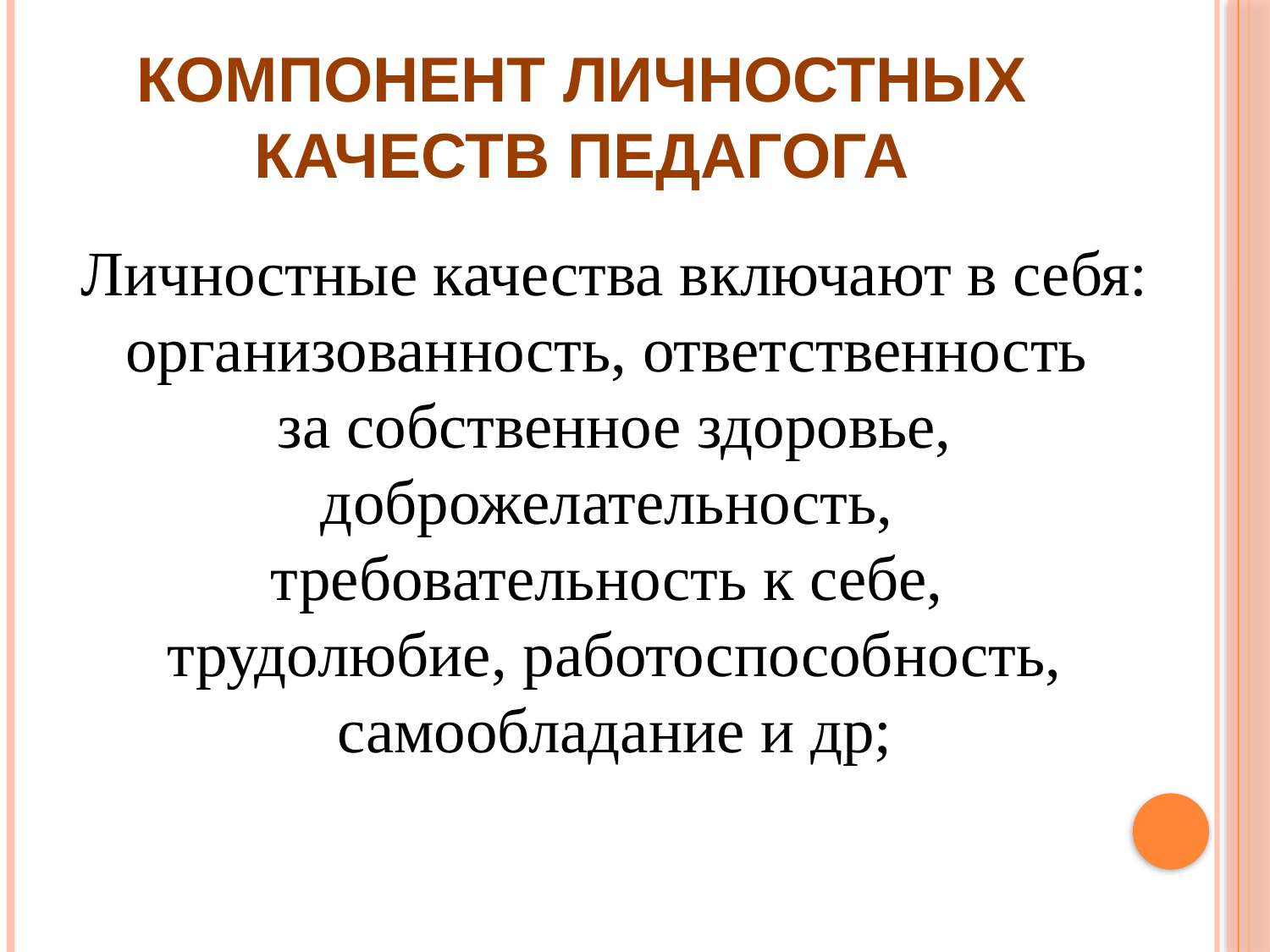

# Компонент личностных качеств педагога
Личностные качества включают в себя: организованность, ответственность
за собственное здоровье, доброжелательность,
требовательность к себе,
трудолюбие, работоспособность, самообладание и др;